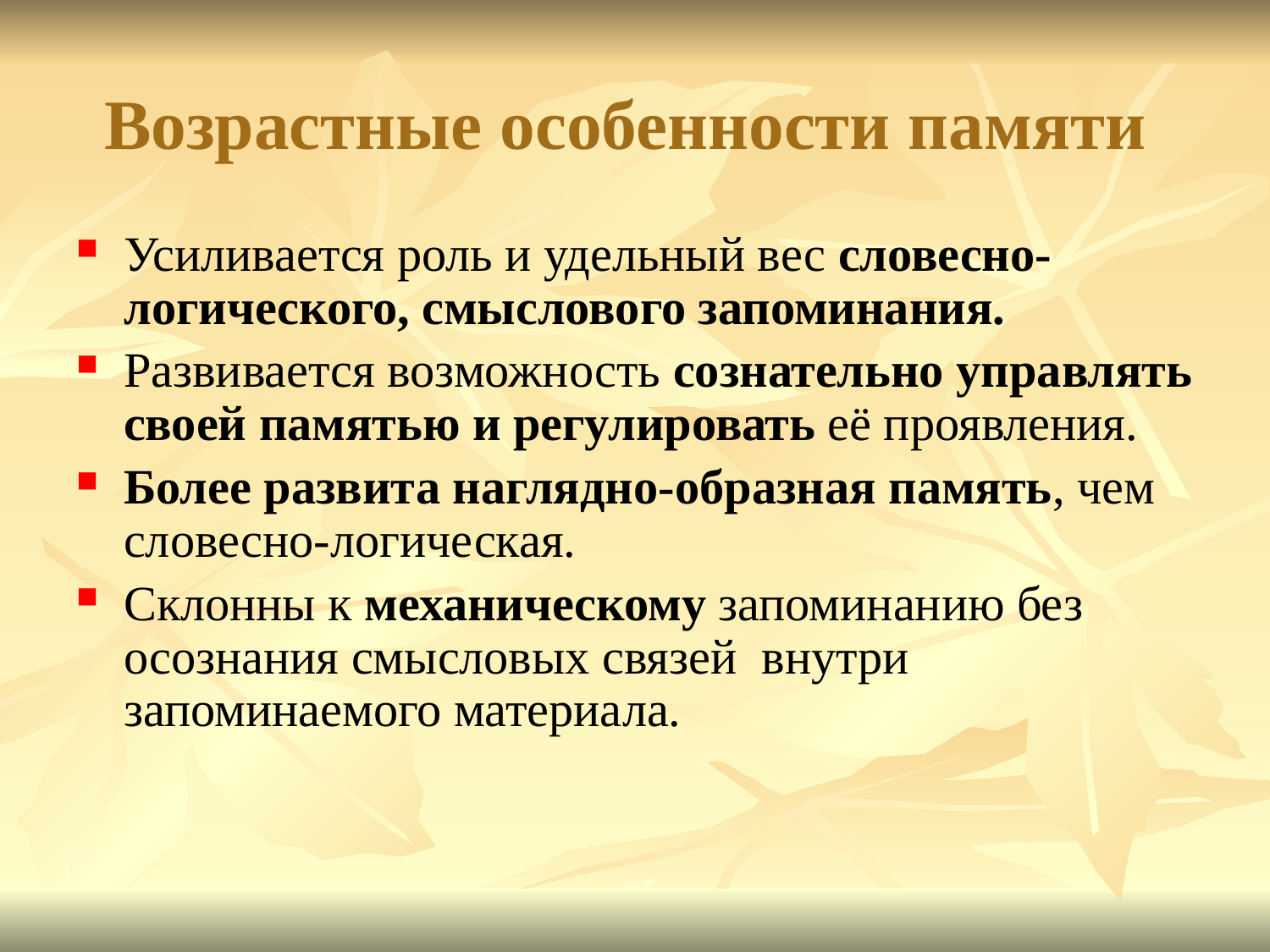

# Возрастные особенности памяти
Усиливается роль и удельный вес словесно-логического, смыслового запоминания.
Развивается возможность сознательно управлять своей памятью и регулировать её проявления.
Более развита наглядно-образная память, чем словесно-логическая.
Склонны к механическому запоминанию без осознания смысловых связей  внутри запоминаемого материала.